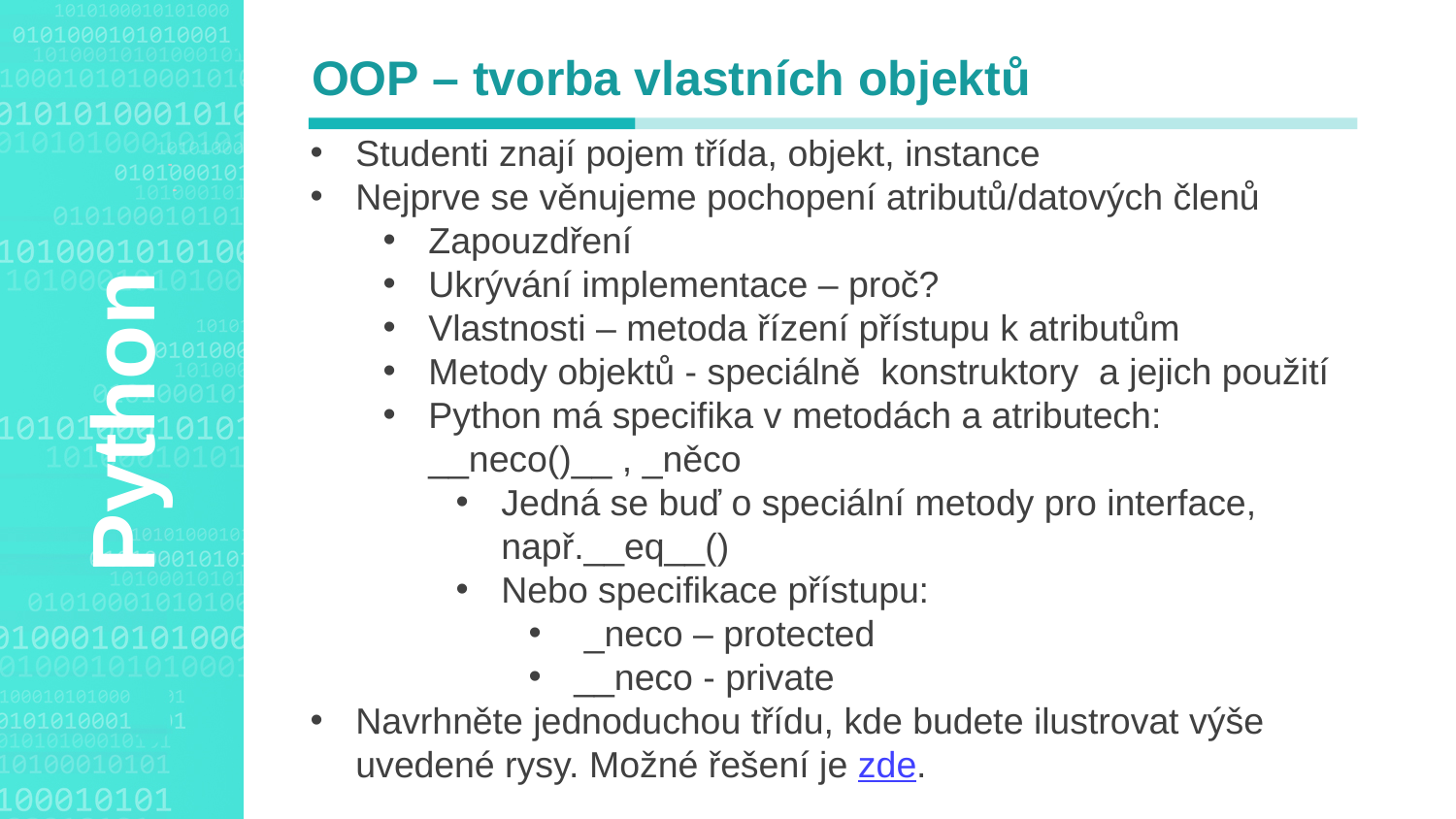

OOP – tvorba vlastních objektů
Studenti znají pojem třída, objekt, instance
Nejprve se věnujeme pochopení atributů/datových členů
Zapouzdření
Ukrývání implementace – proč?
Vlastnosti – metoda řízení přístupu k atributům
Metody objektů - speciálně  konstruktory  a jejich použití
Python má specifika v metodách a atributech: __neco()__ , _něco
Jedná se buď o speciální metody pro interface, např.__eq__()
Nebo specifikace přístupu:
 _neco – protected
__neco - private
Navrhněte jednoduchou třídu, kde budete ilustrovat výše uvedené rysy. Možné řešení je zde.

Agenda Style

Python